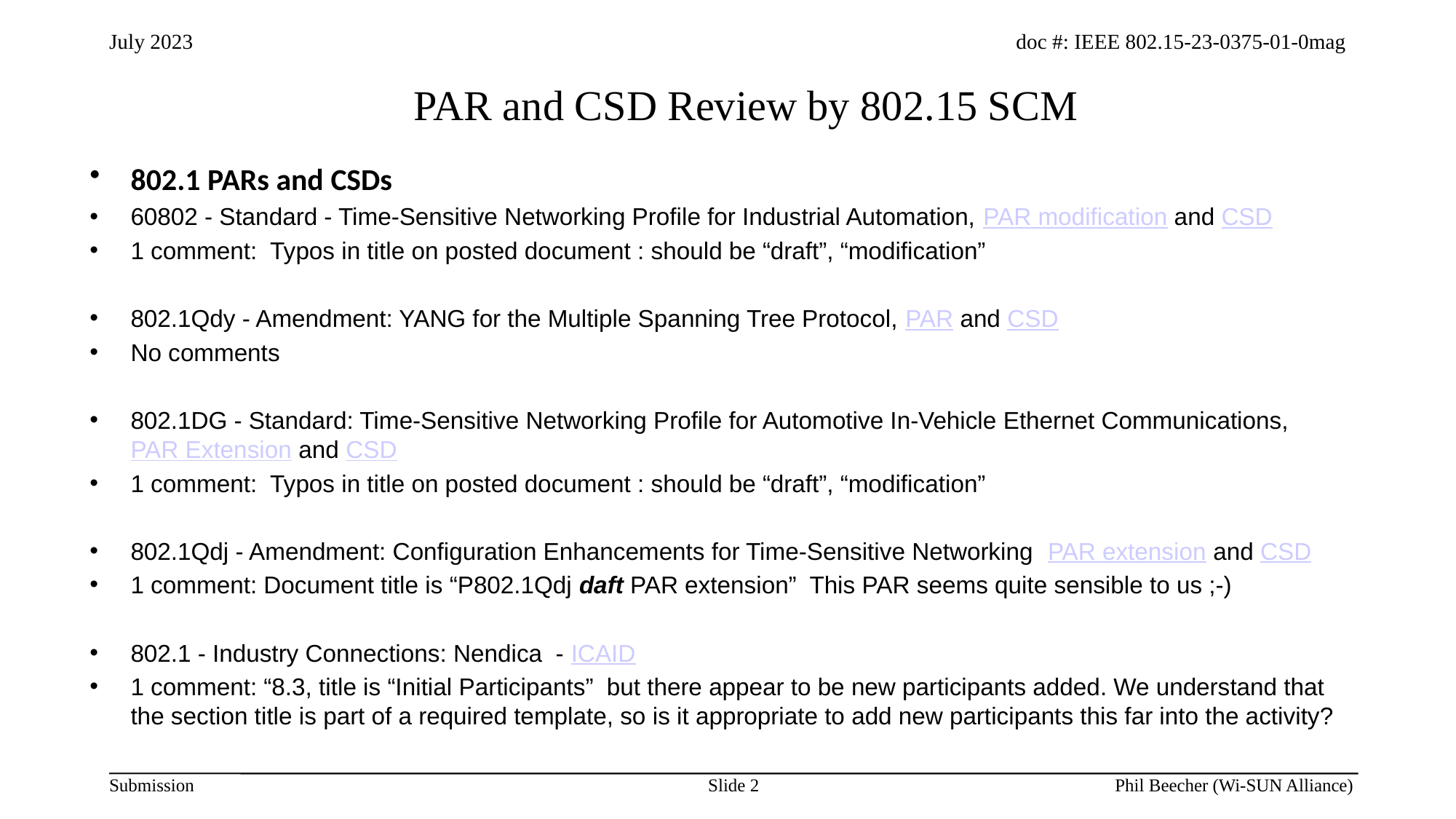

# PAR and CSD Review by 802.15 SCM
802.1 PARs and CSDs
60802 - Standard - Time-Sensitive Networking Profile for Industrial Automation, PAR modification and CSD
1 comment:  Typos in title on posted document : should be “draft”, “modification”

802.1Qdy - Amendment: YANG for the Multiple Spanning Tree Protocol, PAR and CSD
No comments

802.1DG - Standard: Time-Sensitive Networking Profile for Automotive In-Vehicle Ethernet Communications, PAR Extension and CSD
1 comment:  Typos in title on posted document : should be “draft”, “modification”

802.1Qdj - Amendment: Configuration Enhancements for Time-Sensitive Networking  PAR extension and CSD
1 comment: Document title is “P802.1Qdj daft PAR extension”  This PAR seems quite sensible to us ;-)

802.1 - Industry Connections: Nendica  - ICAID
1 comment: “8.3, title is “Initial Participants”  but there appear to be new participants added. We understand that the section title is part of a required template, so is it appropriate to add new participants this far into the activity?
Slide 2
Phil Beecher (Wi-SUN Alliance)